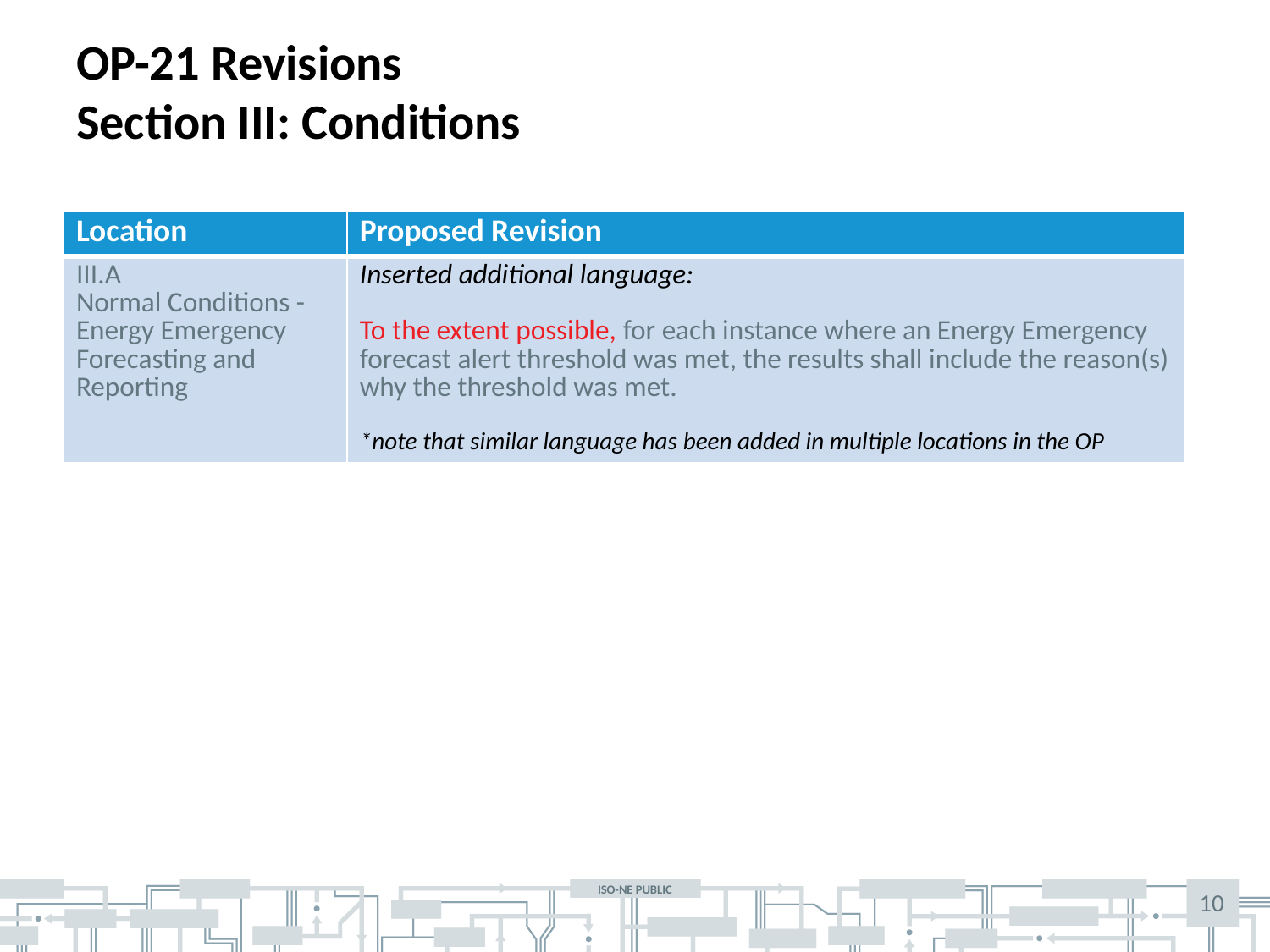

# OP-21 Revisions Section III: Conditions
| Location | Proposed Revision |
| --- | --- |
| III.A Normal Conditions - Energy Emergency Forecasting and Reporting | Inserted additional language: To the extent possible, for each instance where an Energy Emergency forecast alert threshold was met, the results shall include the reason(s) why the threshold was met. \*note that similar language has been added in multiple locations in the OP |
10